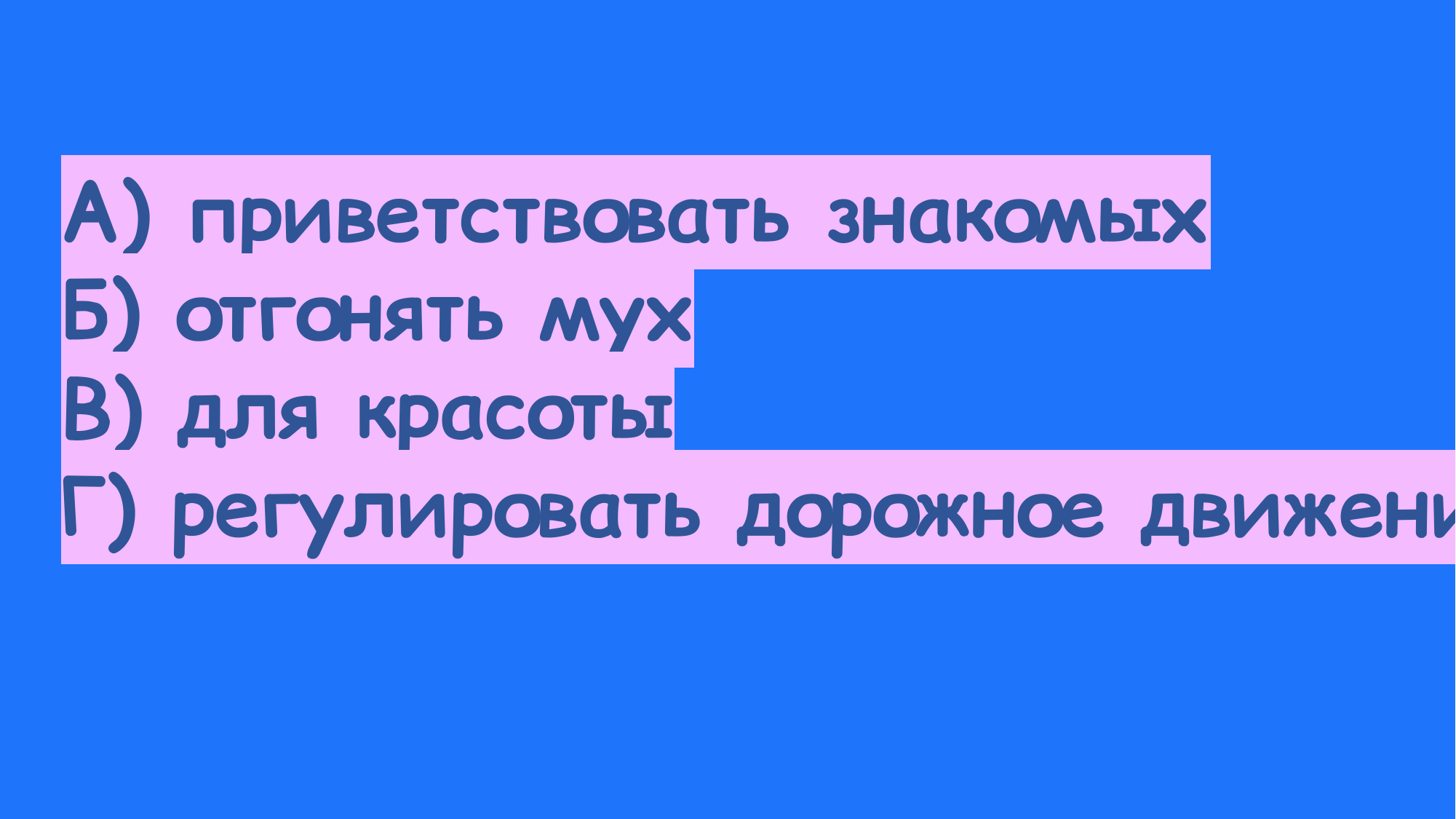

А) приветствовать знакомых
Б) отгонять мух
В) для красоты
Г) регулировать дорожное движение